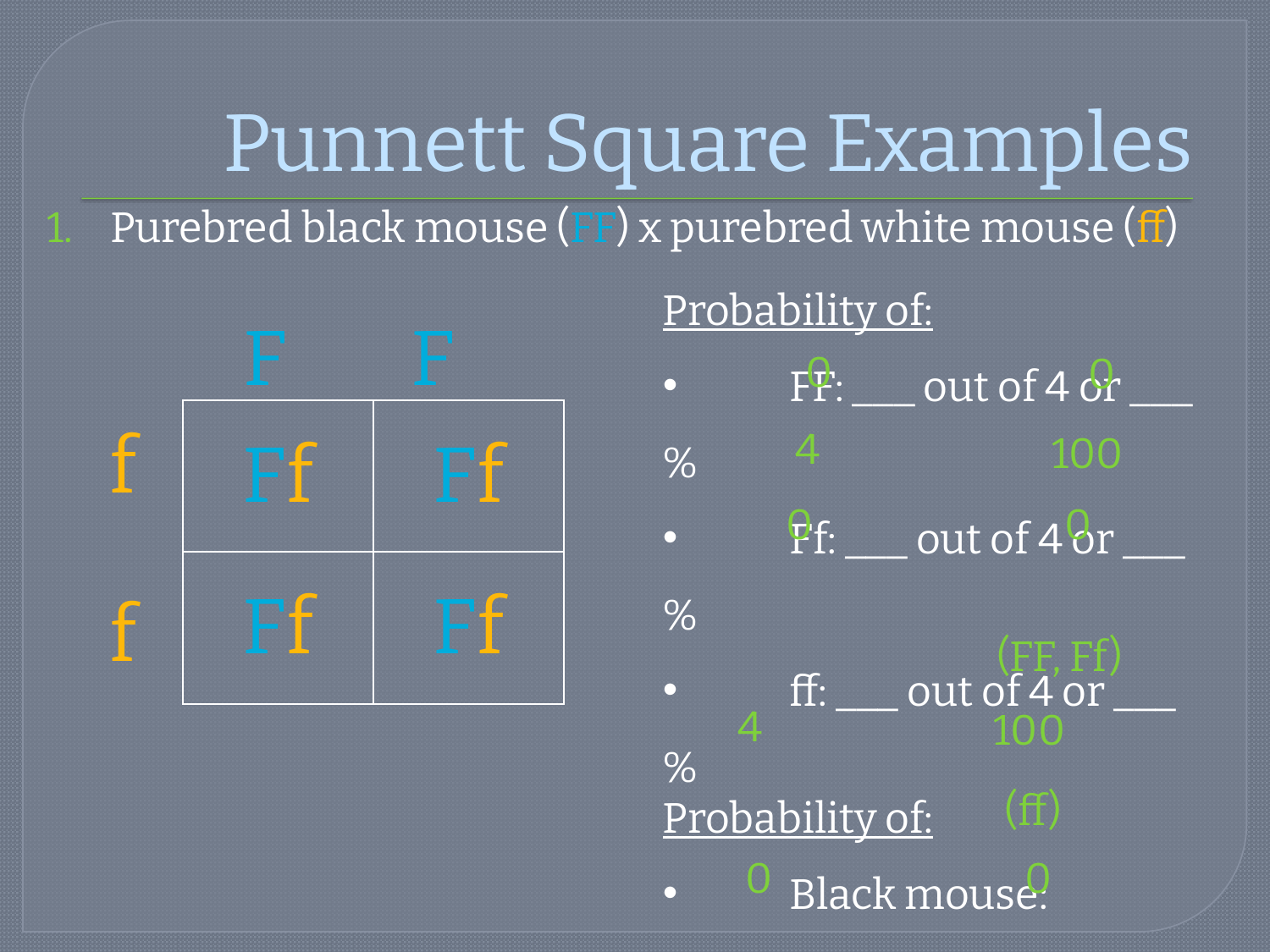

# Punnett Square Examples
Purebred black mouse (FF) x purebred white mouse (ff)

Probability of:
	FF: ___ out of 4 or ___%
	Ff: ___ out of 4 or ___%
	ff: ___ out of 4 or ___%
Probability of:
	Black mouse:
	___ out of 4 or ___%
	White mouse:
	___ out of 4 or ___%

 F        F
0
0
|  |  |
| --- | --- |
|  |  |
| Ff | Ff |
| --- | --- |
| Ff | Ff |
 f

 f
4
100
0
0
(FF, Ff)
4
100
(ff)
0
0